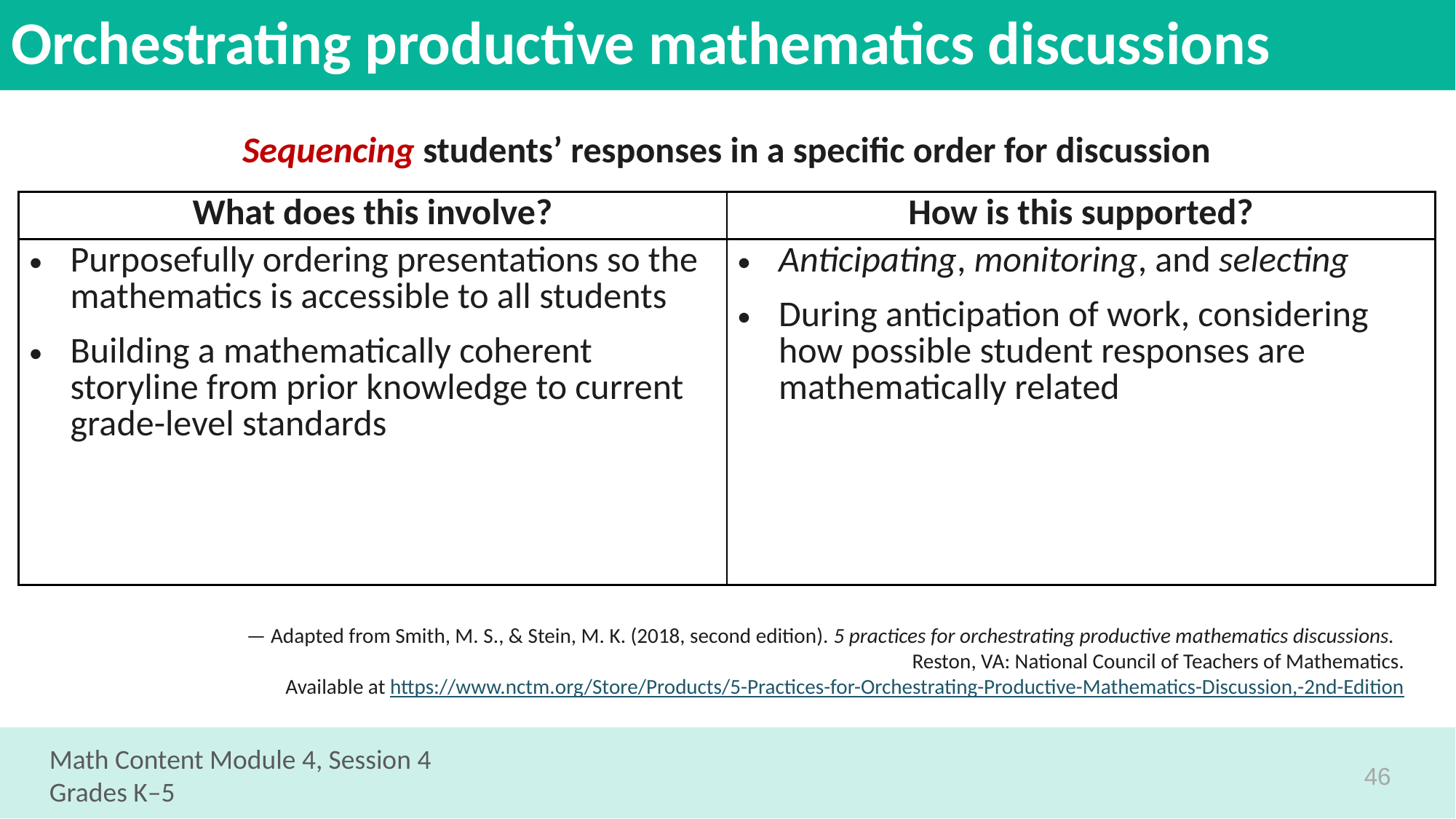

# Orchestrating productive mathematics discussions
| Sequencing students’ responses in a specific order for discussion |  |
| --- | --- |
| What does this involve? | How is this supported? |
| Purposefully ordering presentations so the mathematics is accessible to all students Building a mathematically coherent storyline from prior knowledge to current grade-level standards | Anticipating, monitoring, and selecting During anticipation of work, considering how possible student responses are mathematically related |
— Adapted from Smith, M. S., & Stein, M. K. (2018, second edition). 5 practices for orchestrating productive mathematics discussions.  
Reston, VA: National Council of Teachers of Mathematics.
Available at https://www.nctm.org/Store/Products/5-Practices-for-Orchestrating-Productive-Mathematics-Discussion,-2nd-Edition
Math Content Module 4, Session 4
Grades K–5
46